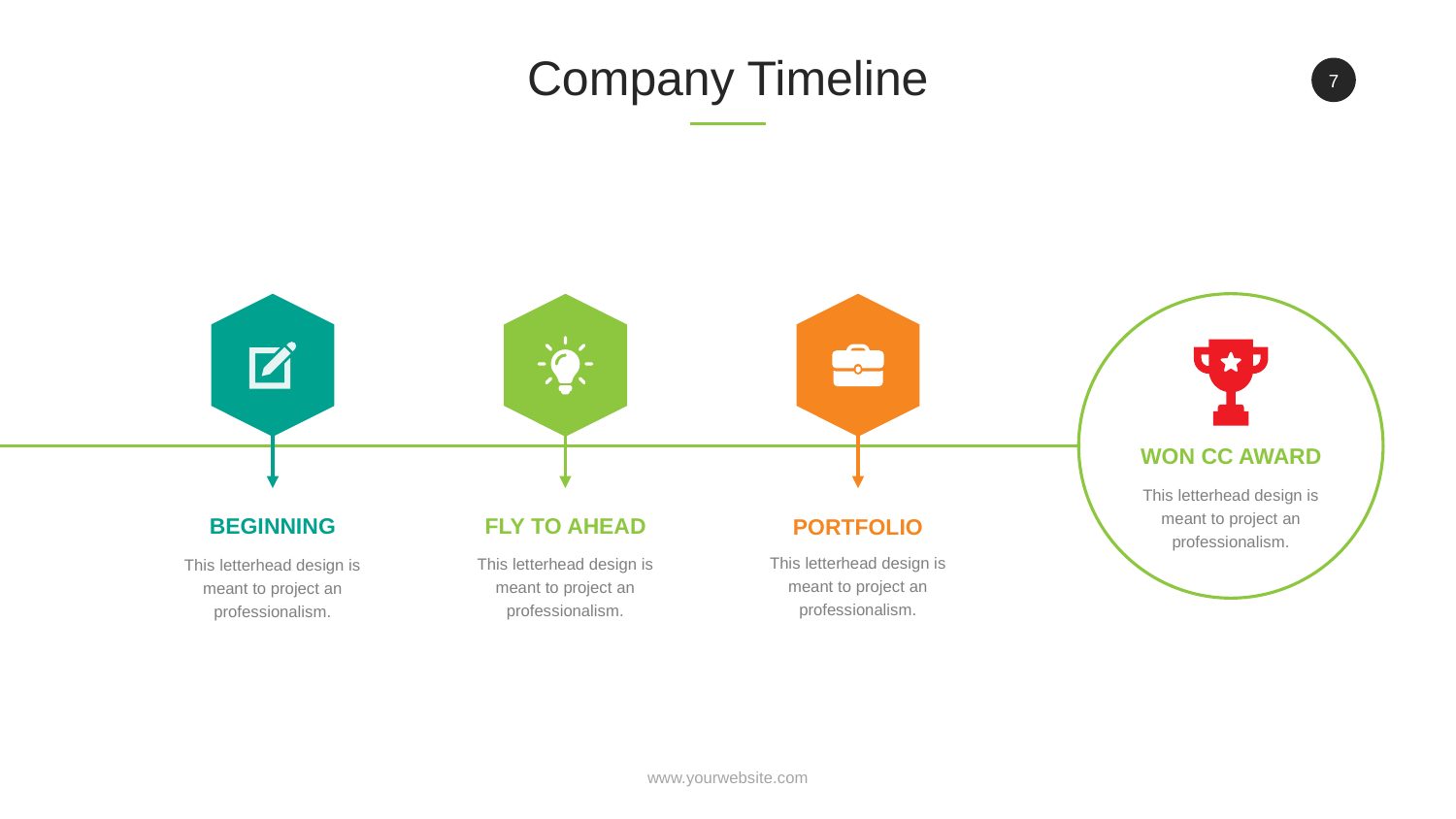

# Company Timeline
7

WON CC AWARD
This letterhead design is meant to project an professionalism.
BEGINNING
FLY TO AHEAD
PORTFOLIO
This letterhead design is meant to project an professionalism.
This letterhead design is meant to project an professionalism.
This letterhead design is meant to project an professionalism.
www.yourwebsite.com